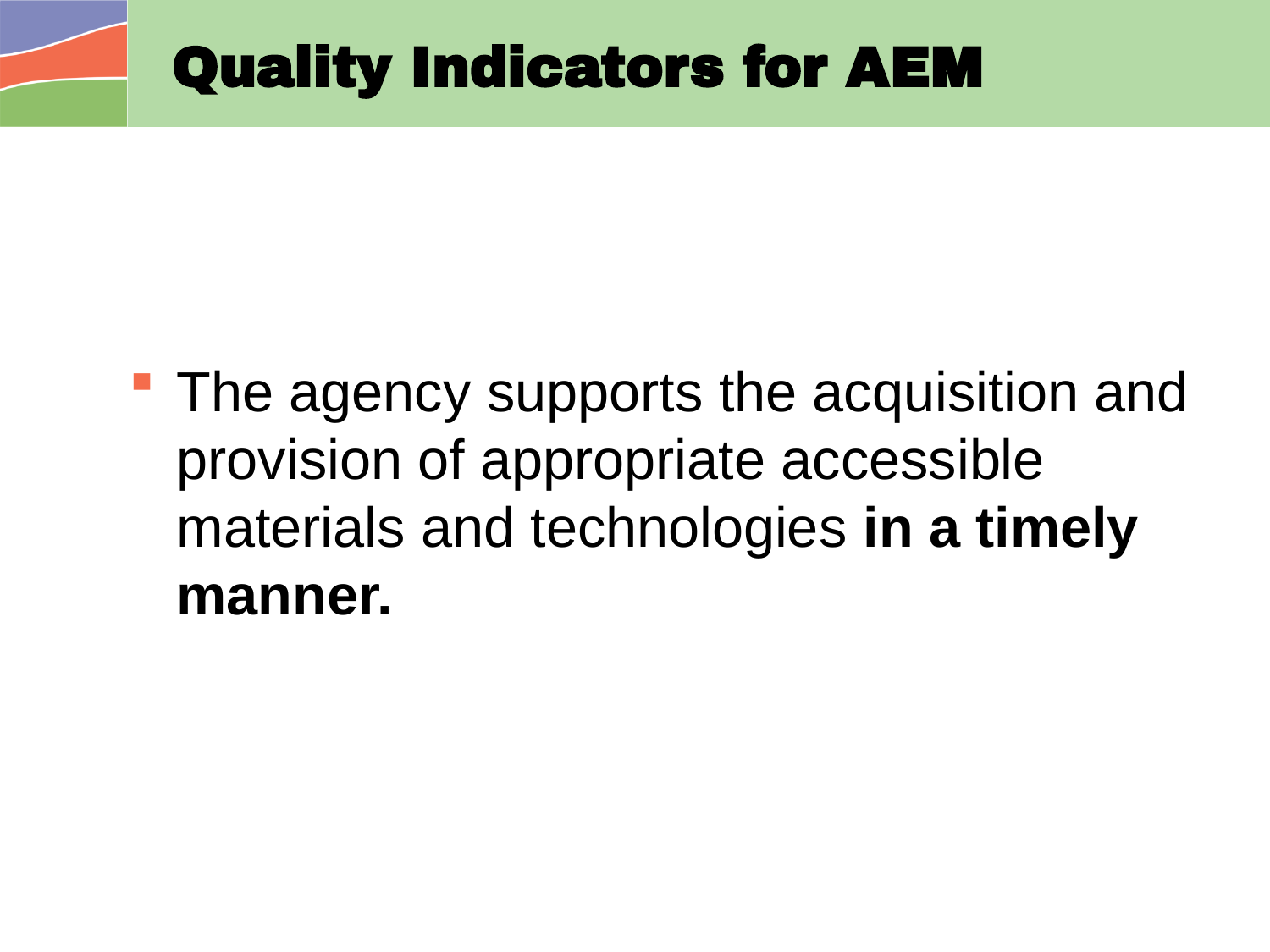

# Quality Indicators for AEM
The agency supports the acquisition and provision of appropriate accessible materials and technologies in a timely manner.